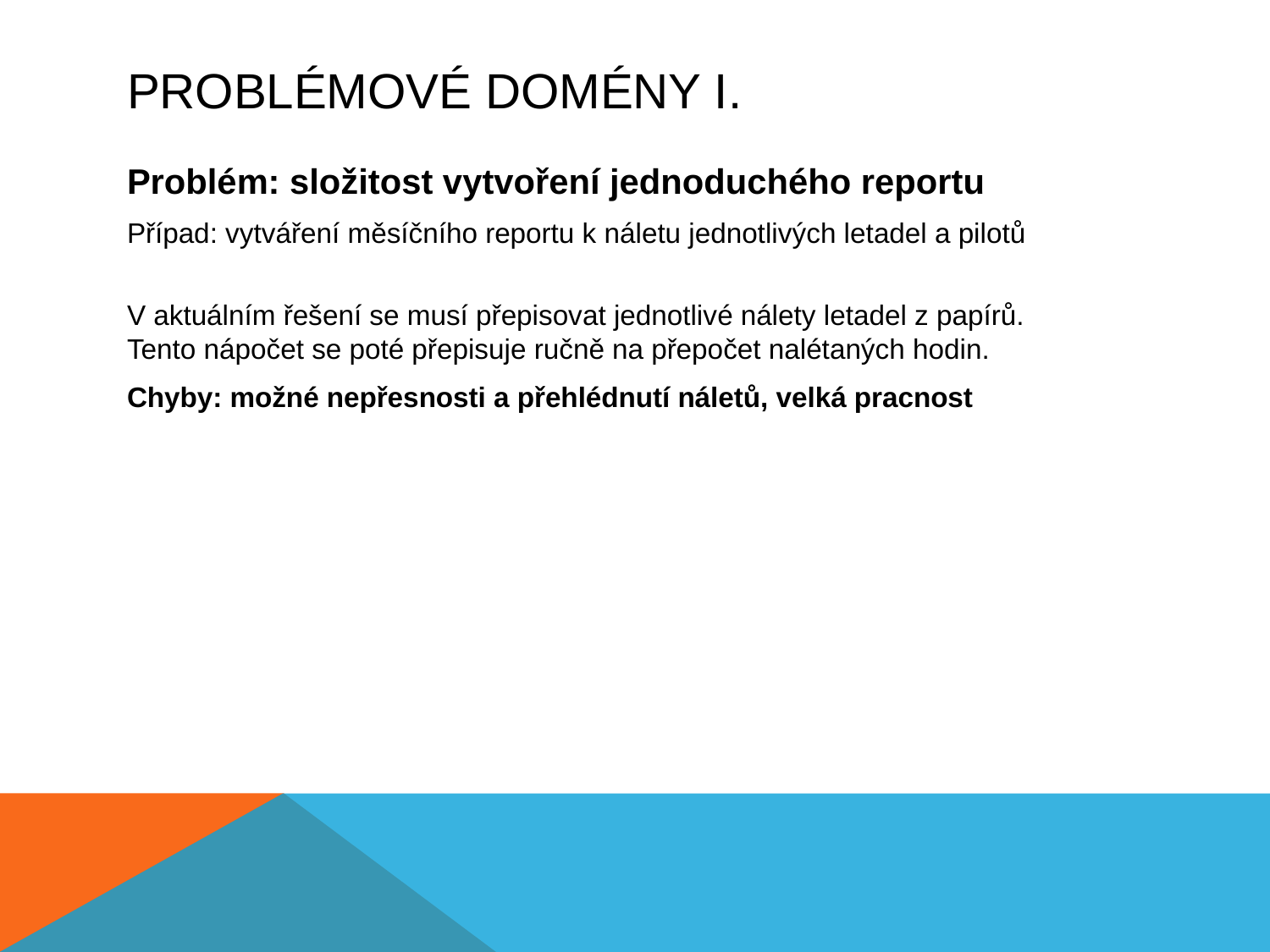

# Problémové domény I.
Problém: složitost vytvoření jednoduchého reportu
Případ: vytváření měsíčního reportu k náletu jednotlivých letadel a pilotů

V aktuálním řešení se musí přepisovat jednotlivé nálety letadel z papírů.
Tento nápočet se poté přepisuje ručně na přepočet nalétaných hodin.
Chyby: možné nepřesnosti a přehlédnutí náletů, velká pracnost